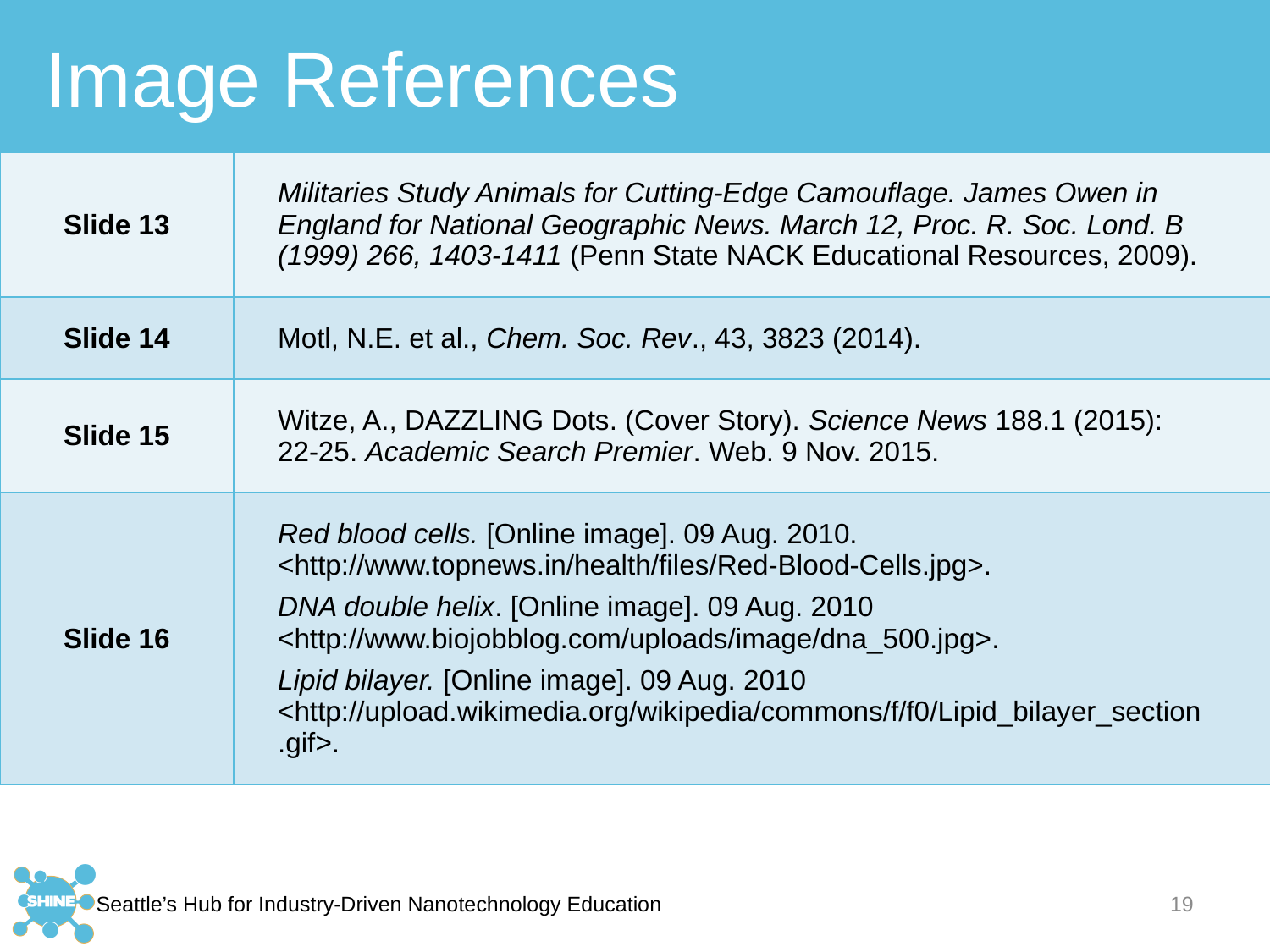

# Image References

| Slide 13 | Militaries Study Animals for Cutting-Edge Camouflage. James Owen in England for National Geographic News. March 12, Proc. R. Soc. Lond. B (1999) 266, 1403-1411 (Penn State NACK Educational Resources, 2009). |
| --- | --- |
| Slide 14 | Motl, N.E. et al., Chem. Soc. Rev., 43, 3823 (2014). |
| Slide 15 | Witze, A., DAZZLING Dots. (Cover Story). Science News 188.1 (2015): 22-25. Academic Search Premier. Web. 9 Nov. 2015. |
| Slide 16 | Red blood cells. [Online image]. 09 Aug. 2010. <http://www.topnews.in/health/files/Red-Blood-Cells.jpg>. DNA double helix. [Online image]. 09 Aug. 2010 <http://www.biojobblog.com/uploads/image/dna\_500.jpg>. Lipid bilayer. [Online image]. 09 Aug. 2010 <http://upload.wikimedia.org/wikipedia/commons/f/f0/Lipid\_bilayer\_section.gif>. |
19